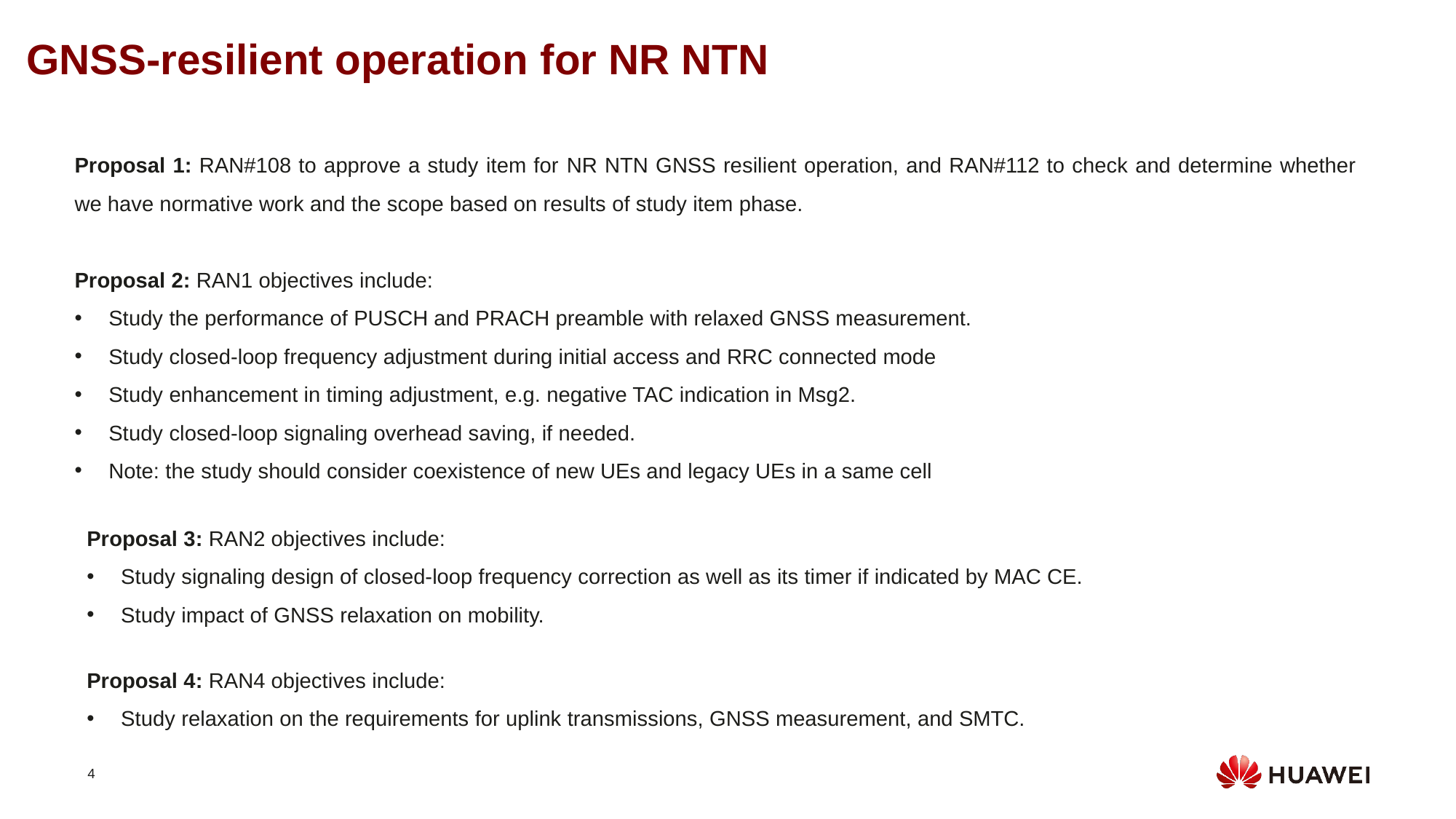

GNSS-resilient operation for NR NTN
Proposal 1: RAN#108 to approve a study item for NR NTN GNSS resilient operation, and RAN#112 to check and determine whether we have normative work and the scope based on results of study item phase.

Proposal 2: RAN1 objectives include:
Study the performance of PUSCH and PRACH preamble with relaxed GNSS measurement.
Study closed-loop frequency adjustment during initial access and RRC connected mode
Study enhancement in timing adjustment, e.g. negative TAC indication in Msg2.
Study closed-loop signaling overhead saving, if needed.
Note: the study should consider coexistence of new UEs and legacy UEs in a same cell
Proposal 3: RAN2 objectives include:
Study signaling design of closed-loop frequency correction as well as its timer if indicated by MAC CE.
Study impact of GNSS relaxation on mobility.
Proposal 4: RAN4 objectives include:
Study relaxation on the requirements for uplink transmissions, GNSS measurement, and SMTC.